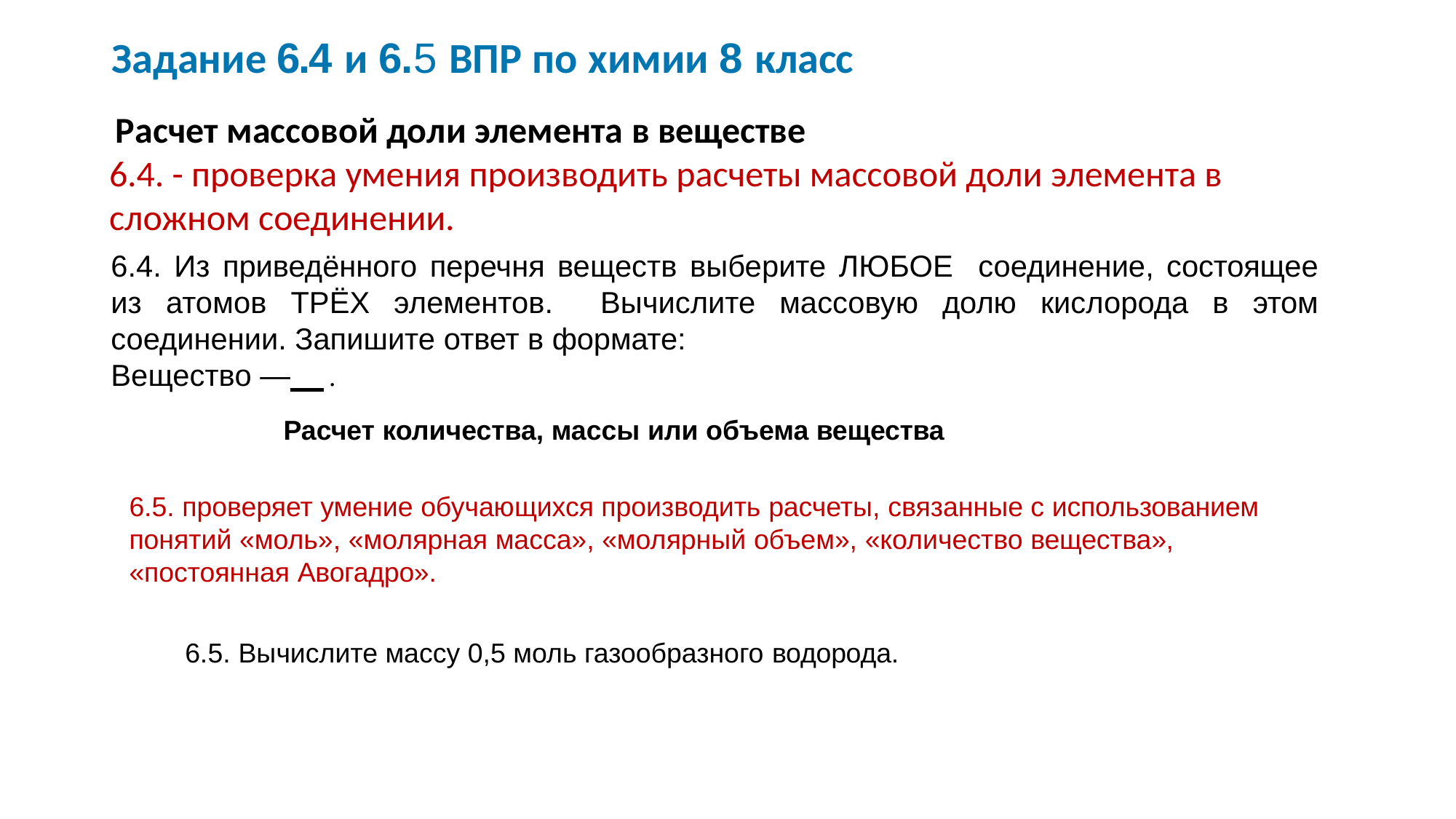

# Задание 6.4 и 6.5 ВПР по химии 8 класс
Расчет массовой доли элемента в веществе
6.4. - проверка умения производить расчеты массовой доли элемента в сложном соединении.
6.4. Из приведённого перечня веществ выберите ЛЮБОЕ  соединение, состоящее из  атомов  ТРЁХ  элементов.   Вычислите  массовую  долю  кислорода  в  этом соединении. Запишите ответ в формате:
Вещество —   .
Расчет количества, массы или объема вещества

6.5. проверяет умение обучающихся производить расчеты, связанные с использованием понятий «моль», «молярная масса», «молярный объем», «количество вещества»,
«постоянная Авогадро».

6.5. Вычислите массу 0,5 моль газообразного водорода.